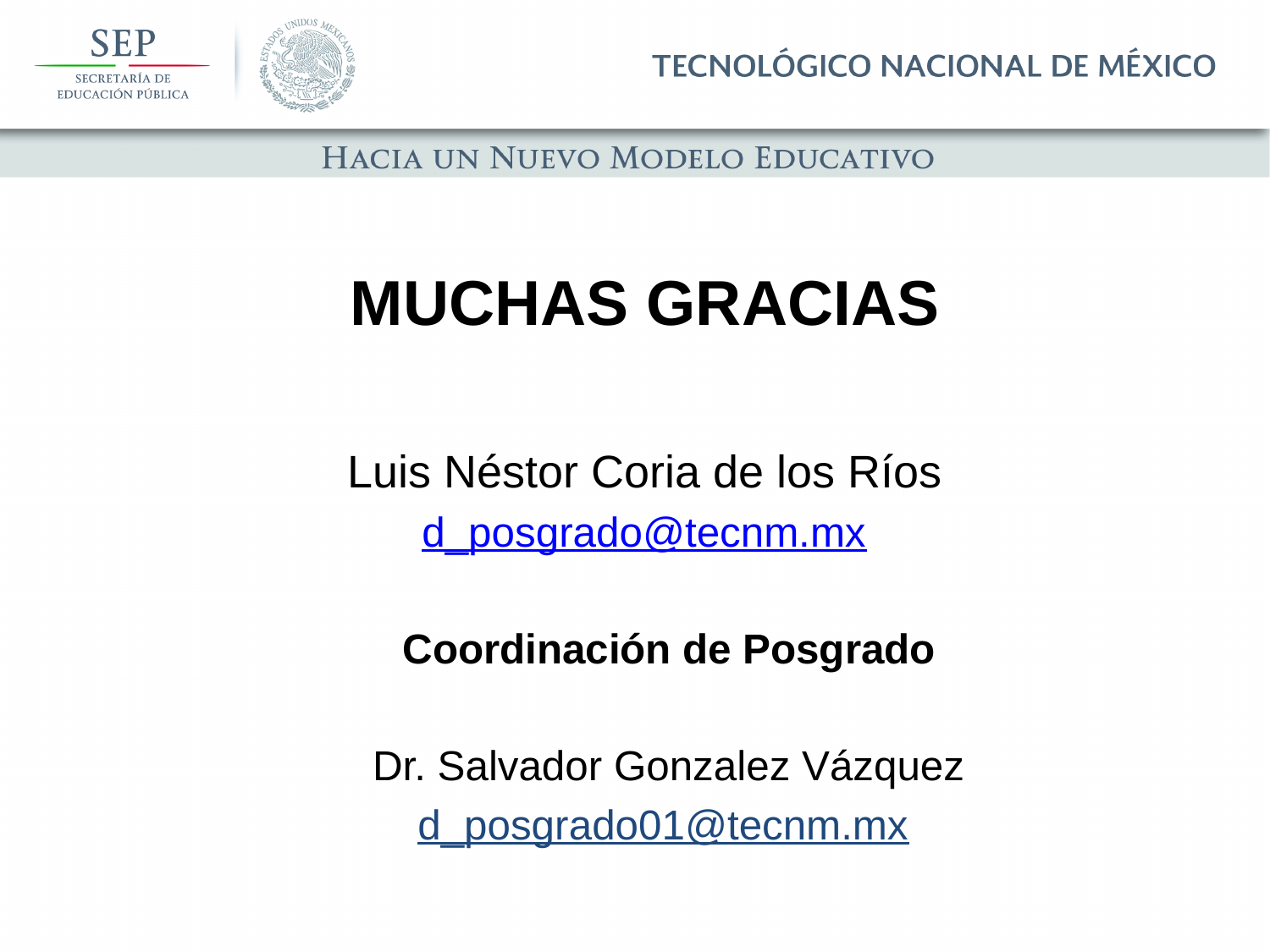

MUCHAS GRACIAS
Luis Néstor Coria de los Ríos
 d_posgrado@tecnm.mx

Coordinación de Posgrado

Dr. Salvador Gonzalez Vázquez
d_posgrado01@tecnm.mx